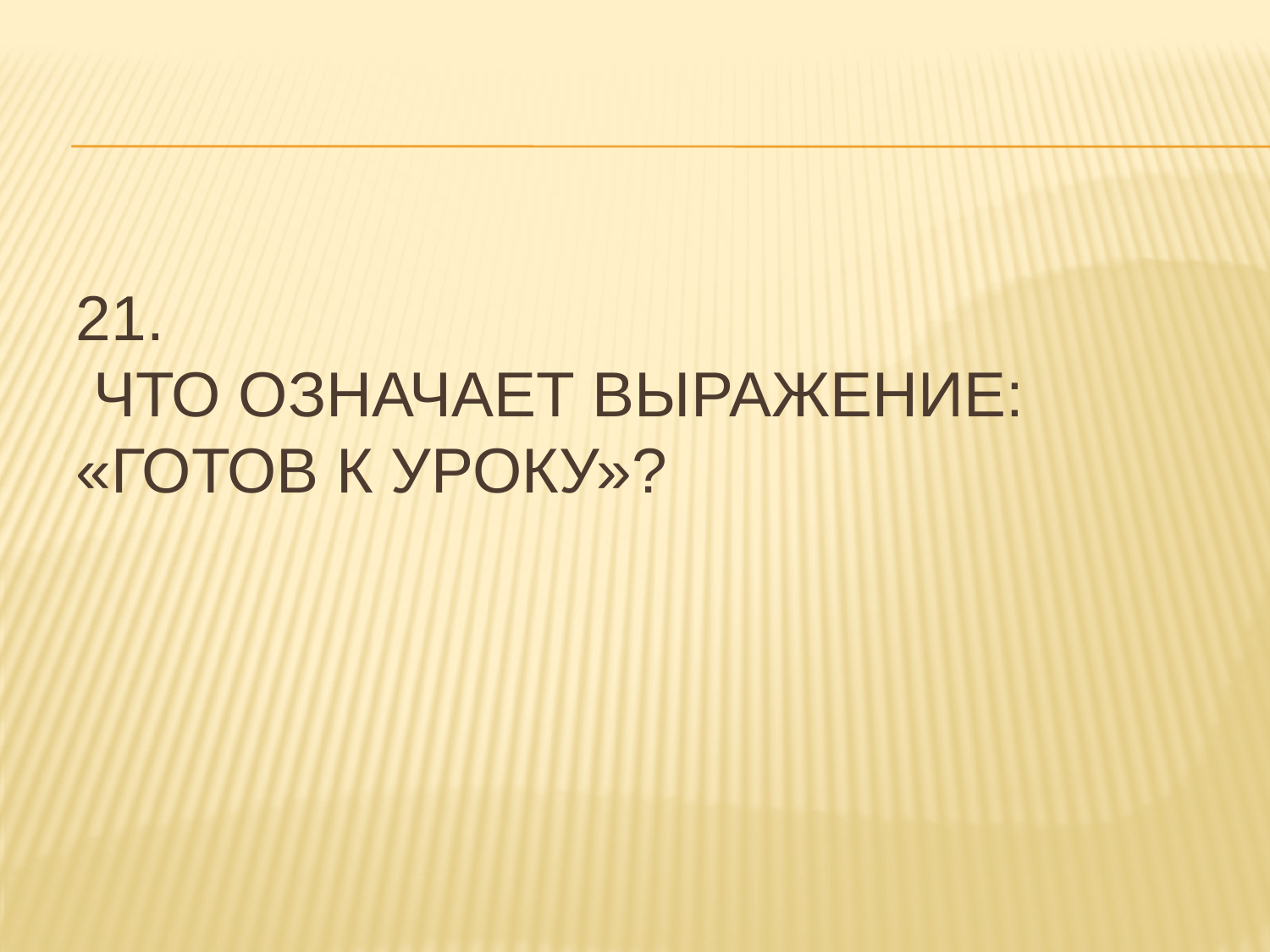

# 21.  Что означает выражение: «Готов к уроку»?